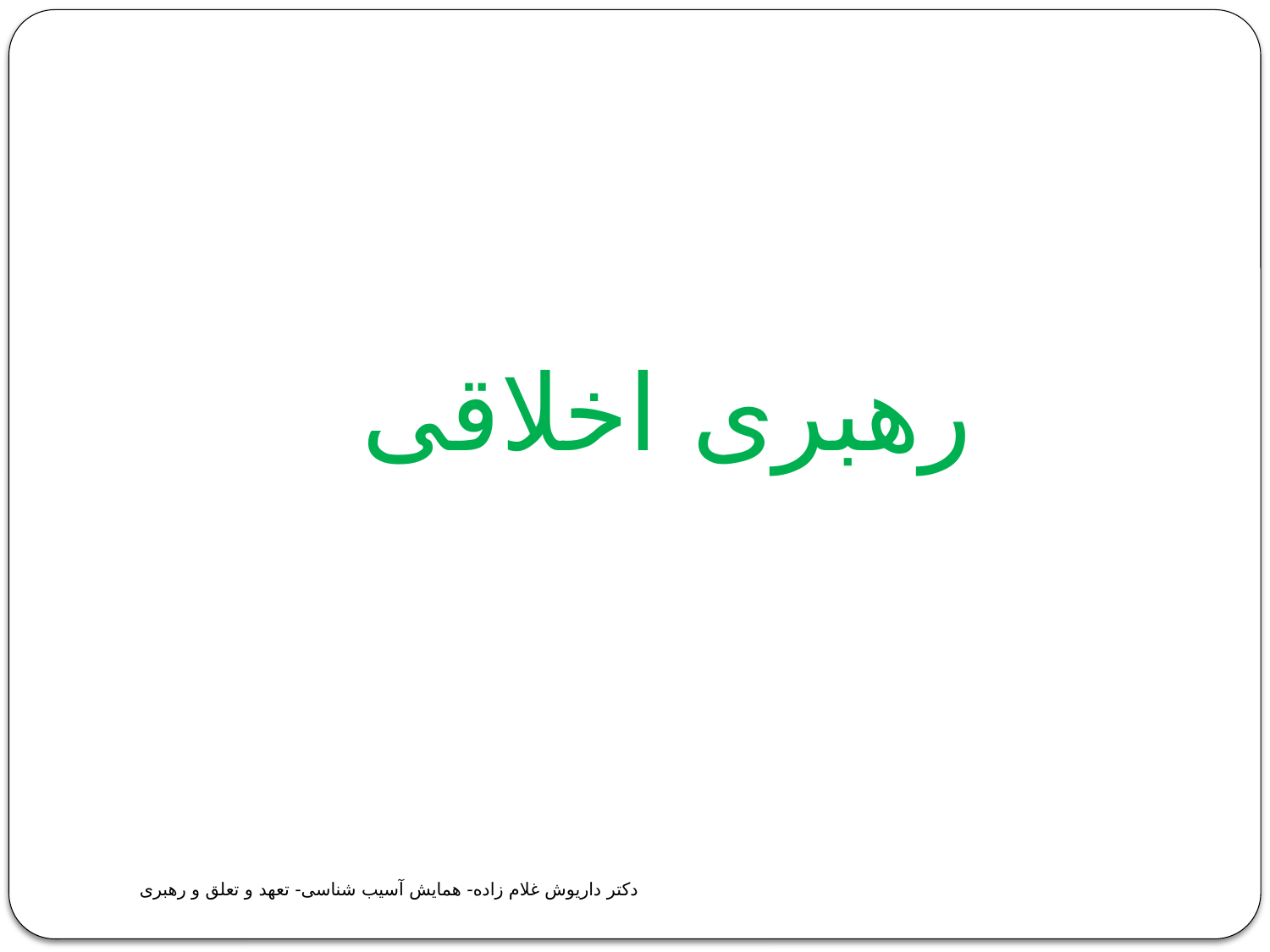

رهبری اخلاقی
دکتر داریوش غلام زاده- همایش آسیب شناسی- تعهد و تعلق و رهبری